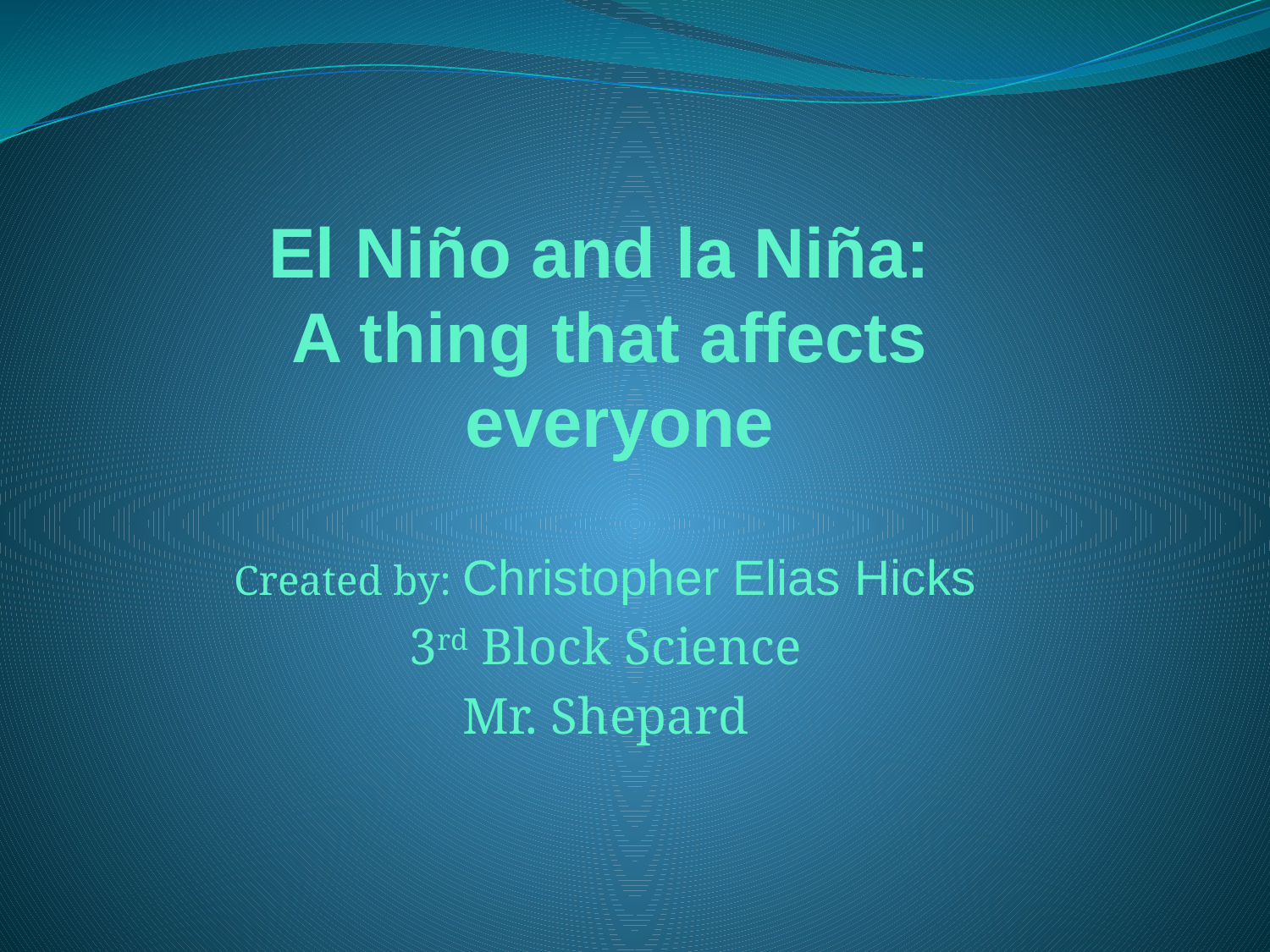

El Niño and la Niña:
A thing that affects
 everyone
Created by: Christopher Elias Hicks
3rd Block Science
Mr. Shepard